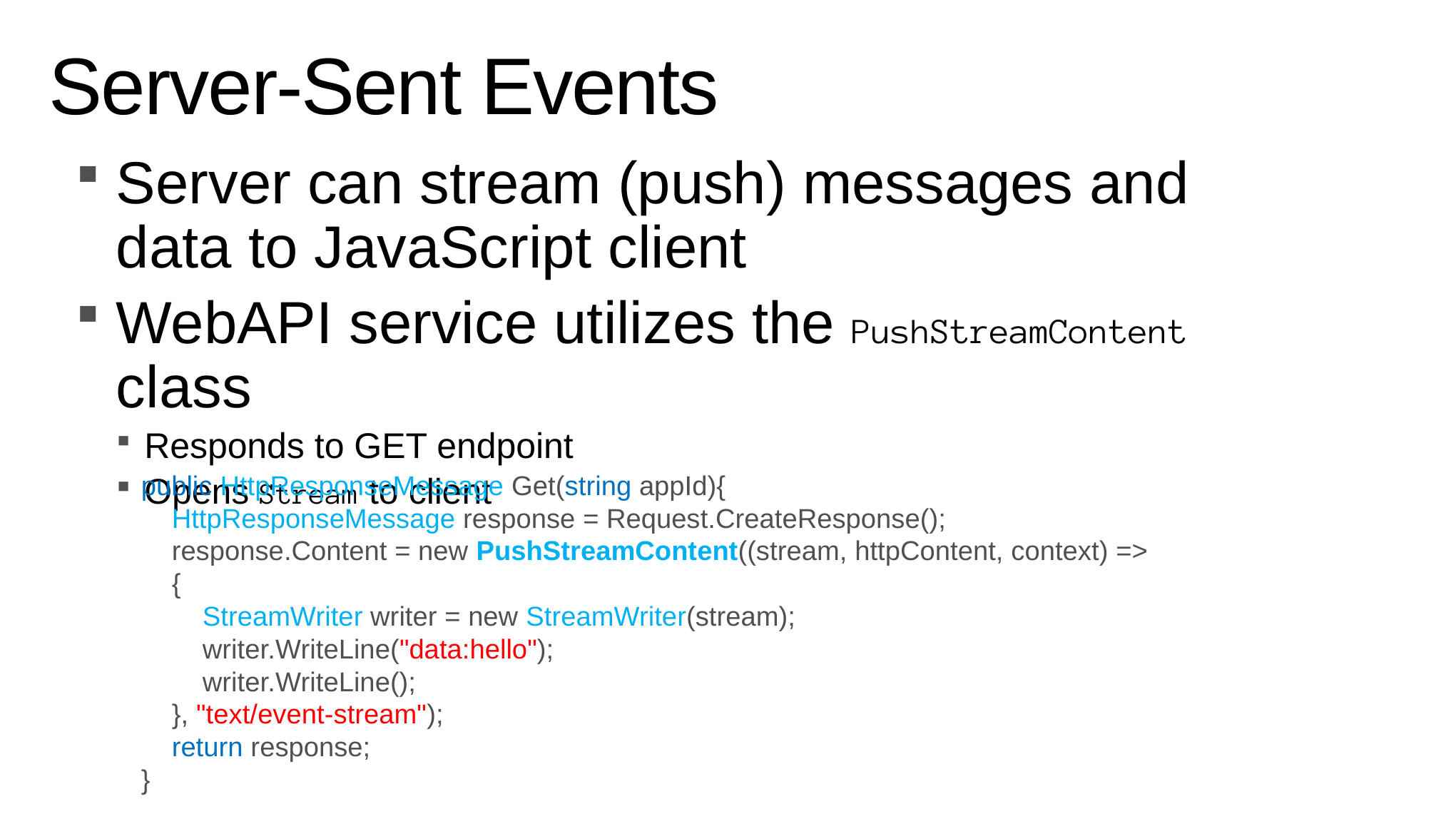

# Server-Sent Events
Server can stream (push) messages and data to JavaScript client
WebAPI service utilizes the PushStreamContent class
Responds to GET endpoint
Opens Stream to client
public HttpResponseMessage Get(string appId){
    HttpResponseMessage response = Request.CreateResponse();
    response.Content = new PushStreamContent((stream, httpContent, context) =>
    {
        StreamWriter writer = new StreamWriter(stream);
        writer.WriteLine("data:hello");
        writer.WriteLine();
    }, "text/event-stream");
    return response;
}